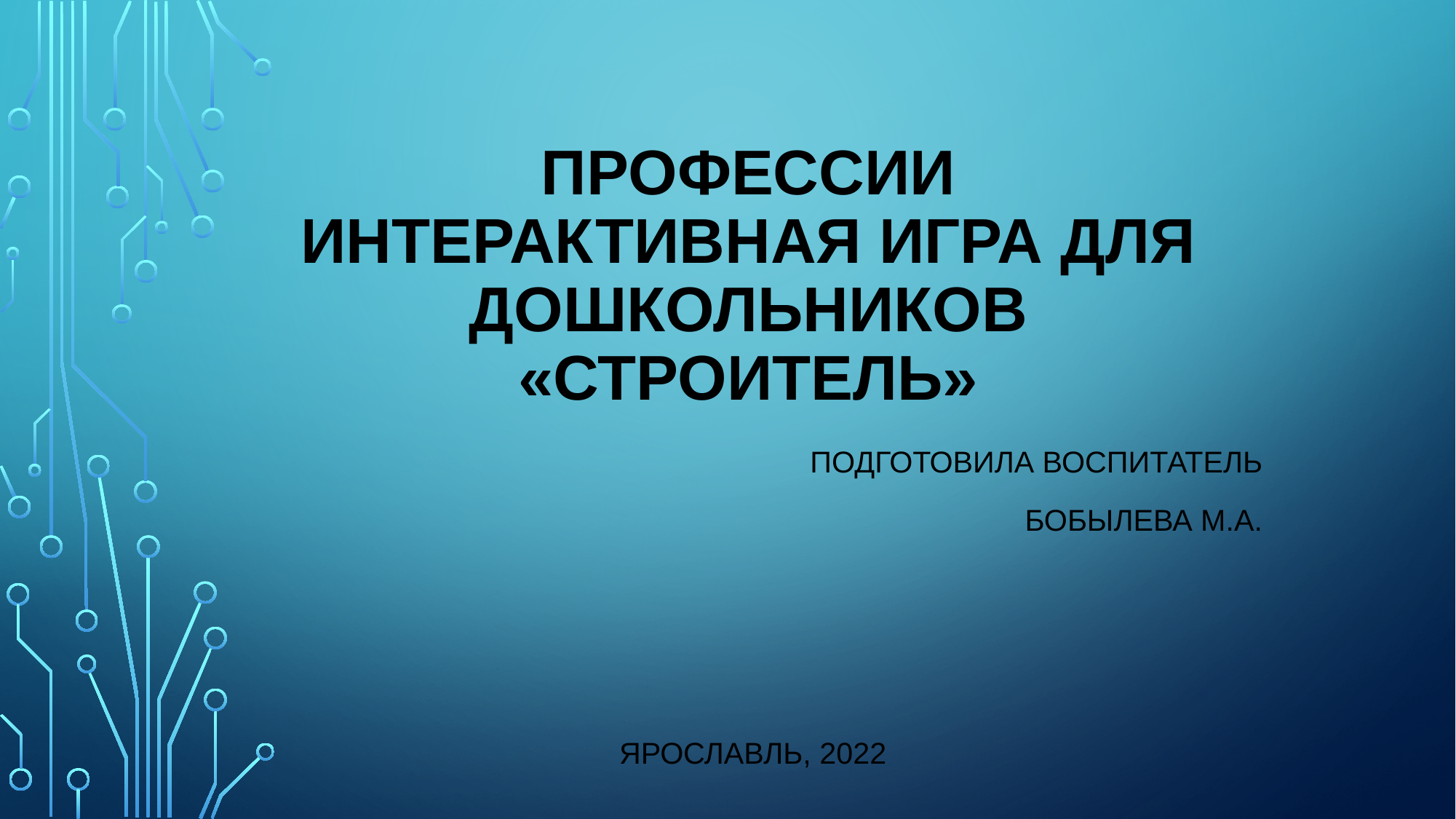

# Профессии интерактивная игра для дошкольников «строитель»
Подготовила воспитатель
Бобылева М.А.

 Ярославль, 2022